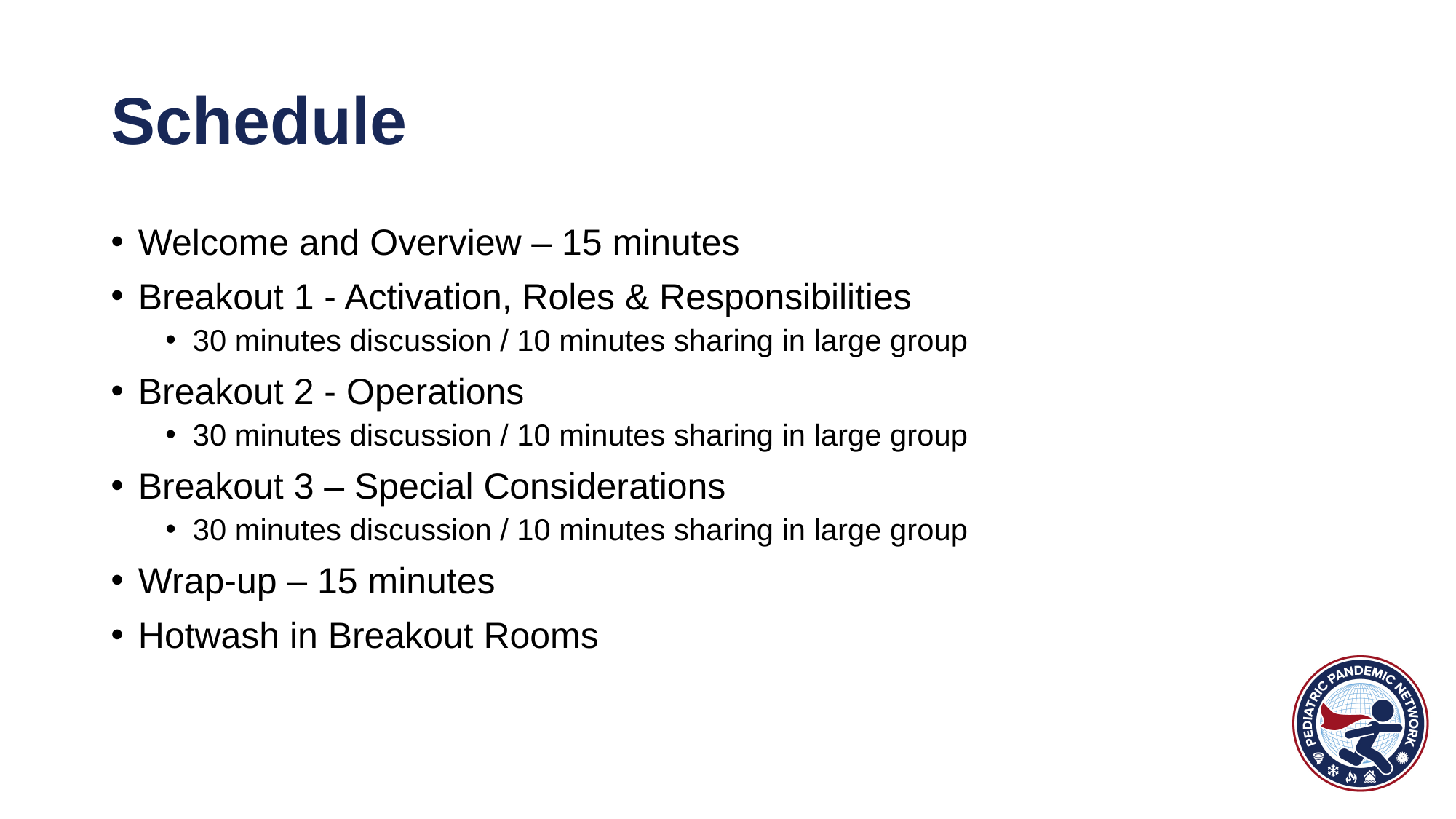

# Schedule
Welcome and Overview – 15 minutes
Breakout 1 - Activation, Roles & Responsibilities
30 minutes discussion / 10 minutes sharing in large group
Breakout 2 - Operations
30 minutes discussion / 10 minutes sharing in large group
Breakout 3 – Special Considerations
30 minutes discussion / 10 minutes sharing in large group
Wrap-up – 15 minutes
Hotwash in Breakout Rooms